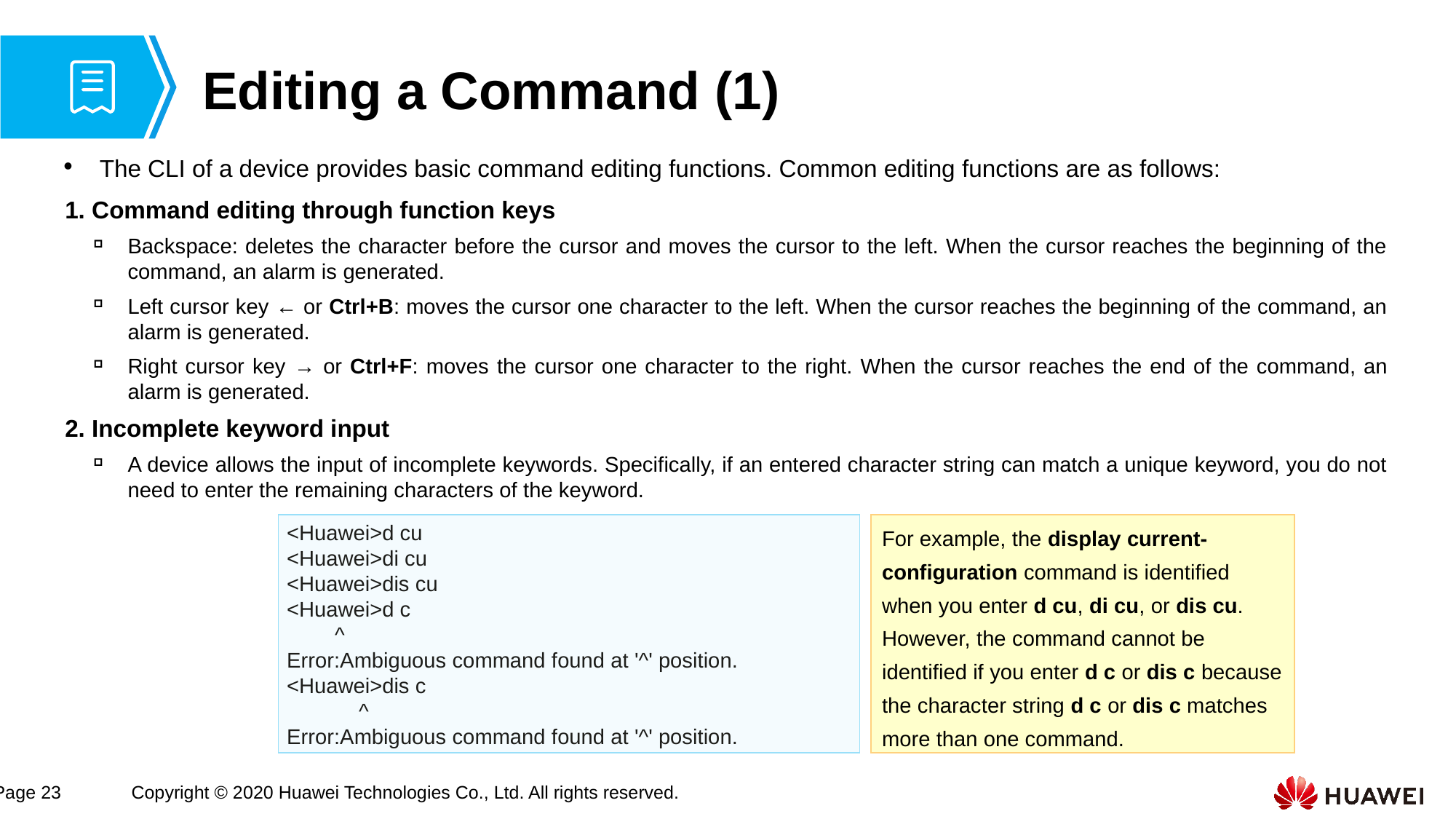

# Editing a Command (1)
The CLI of a device provides basic command editing functions. Common editing functions are as follows:
1. Command editing through function keys
Backspace: deletes the character before the cursor and moves the cursor to the left. When the cursor reaches the beginning of the command, an alarm is generated.
Left cursor key ← or Ctrl+B: moves the cursor one character to the left. When the cursor reaches the beginning of the command, an alarm is generated.
Right cursor key → or Ctrl+F: moves the cursor one character to the right. When the cursor reaches the end of the command, an alarm is generated.
2. Incomplete keyword input
A device allows the input of incomplete keywords. Specifically, if an entered character string can match a unique keyword, you do not need to enter the remaining characters of the keyword.

<Huawei>d cu
<Huawei>di cu
<Huawei>dis cu
<Huawei>d c
        ^
Error:Ambiguous command found at '^' position.
<Huawei>dis c
            ^
Error:Ambiguous command found at '^' position.
For example, the display current-configuration command is identified when you enter d cu, di cu, or dis cu. However, the command cannot be identified if you enter d c or dis c because the character string d c or dis c matches more than one command.